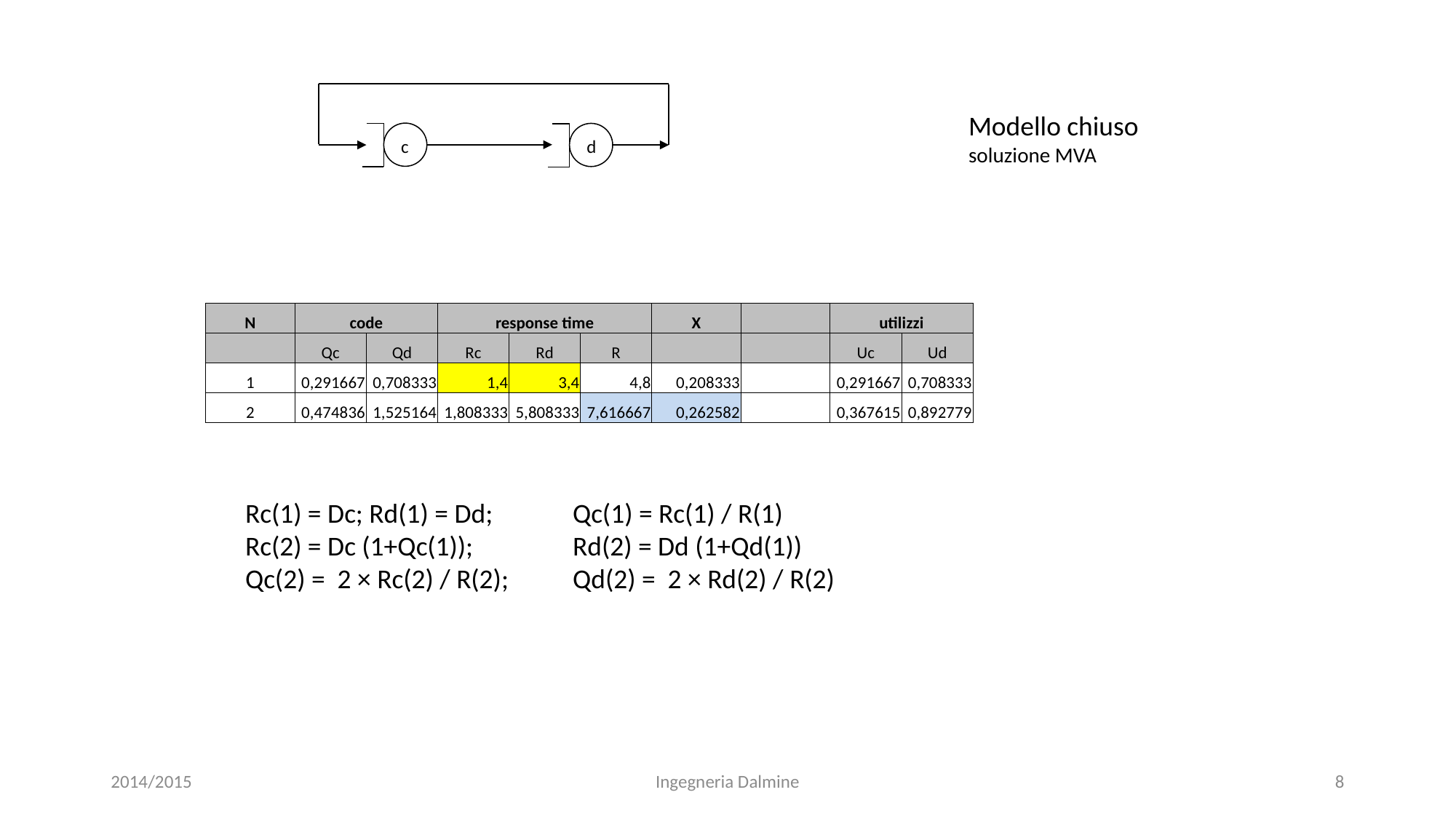

c
d
Modello chiuso
soluzione MVA
| N | code |  | response time |  |  | X |  | utilizzi |  |
| --- | --- | --- | --- | --- | --- | --- | --- | --- | --- |
|  | Qc | Qd | Rc | Rd | R |  |  | Uc | Ud |
| 1 | 0,291667 | 0,708333 | 1,4 | 3,4 | 4,8 | 0,208333 |  | 0,291667 | 0,708333 |
| 2 | 0,474836 | 1,525164 | 1,808333 | 5,808333 | 7,616667 | 0,262582 |  | 0,367615 | 0,892779 |
Rc(1) = Dc; Rd(1) = Dd; 	Qc(1) = Rc(1) / R(1)
Rc(2) = Dc (1+Qc(1)); 	Rd(2) = Dd (1+Qd(1))
Qc(2) =  2 × Rc(2) / R(2); 	Qd(2) =  2 × Rd(2) / R(2)

2014/2015
Ingegneria Dalmine
8